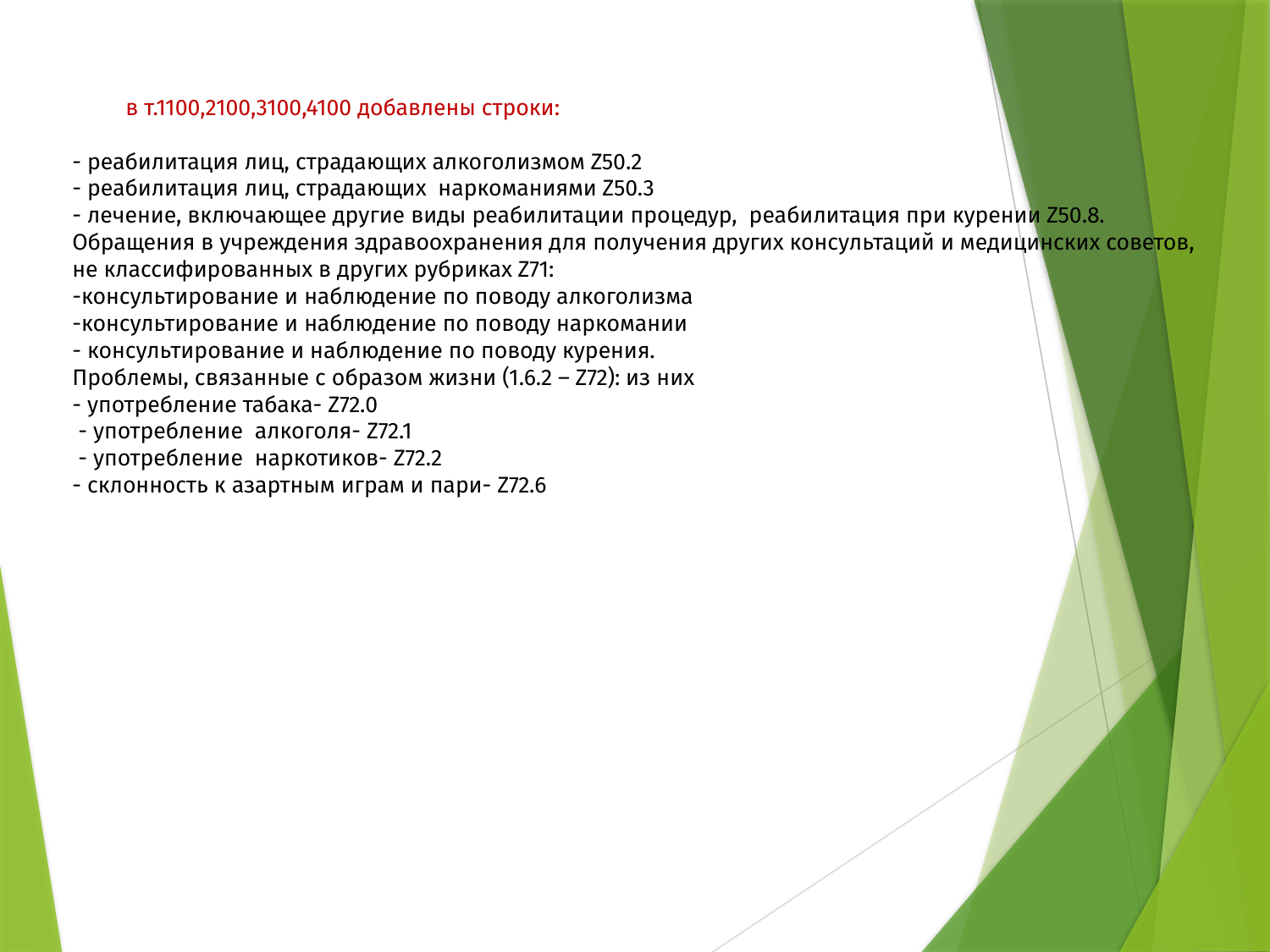

# в т.1100,2100,3100,4100 добавлены строки: - реабилитация лиц, страдающих алкоголизмом Z50.2 - реабилитация лиц, страдающих  наркоманиями Z50.3 - лечение, включающее другие виды реабилитации процедур,  реабилитация при курении Z50.8. Обращения в учреждения здравоохранения для получения других консультаций и медицинских советов, не классифированных в других рубриках Z71: -консультирование и наблюдение по поводу алкоголизма -консультирование и наблюдение по поводу наркомании - консультирование и наблюдение по поводу курения. Проблемы, связанные с образом жизни (1.6.2 – Z72): из них - употребление табака- Z72.0 - употребление  алкоголя- Z72.1 - употребление  наркотиков- Z72.2 - склонность к азартным играм и пари- Z72.6